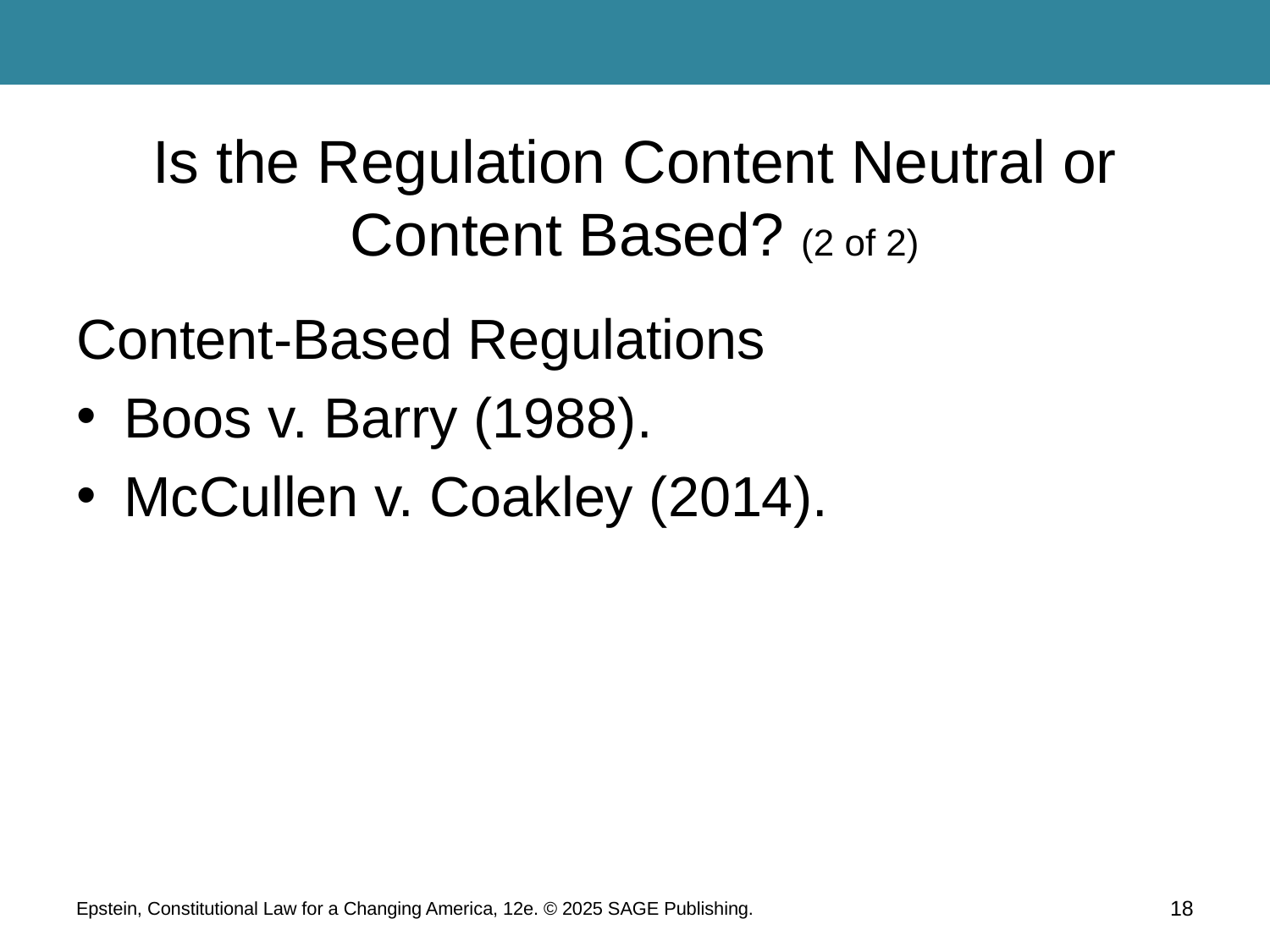

# Is the Regulation Content Neutral or Content Based? (2 of 2)
Content-Based Regulations
Boos v. Barry (1988).
McCullen v. Coakley (2014).
Epstein, Constitutional Law for a Changing America, 12e. © 2025 SAGE Publishing.
18